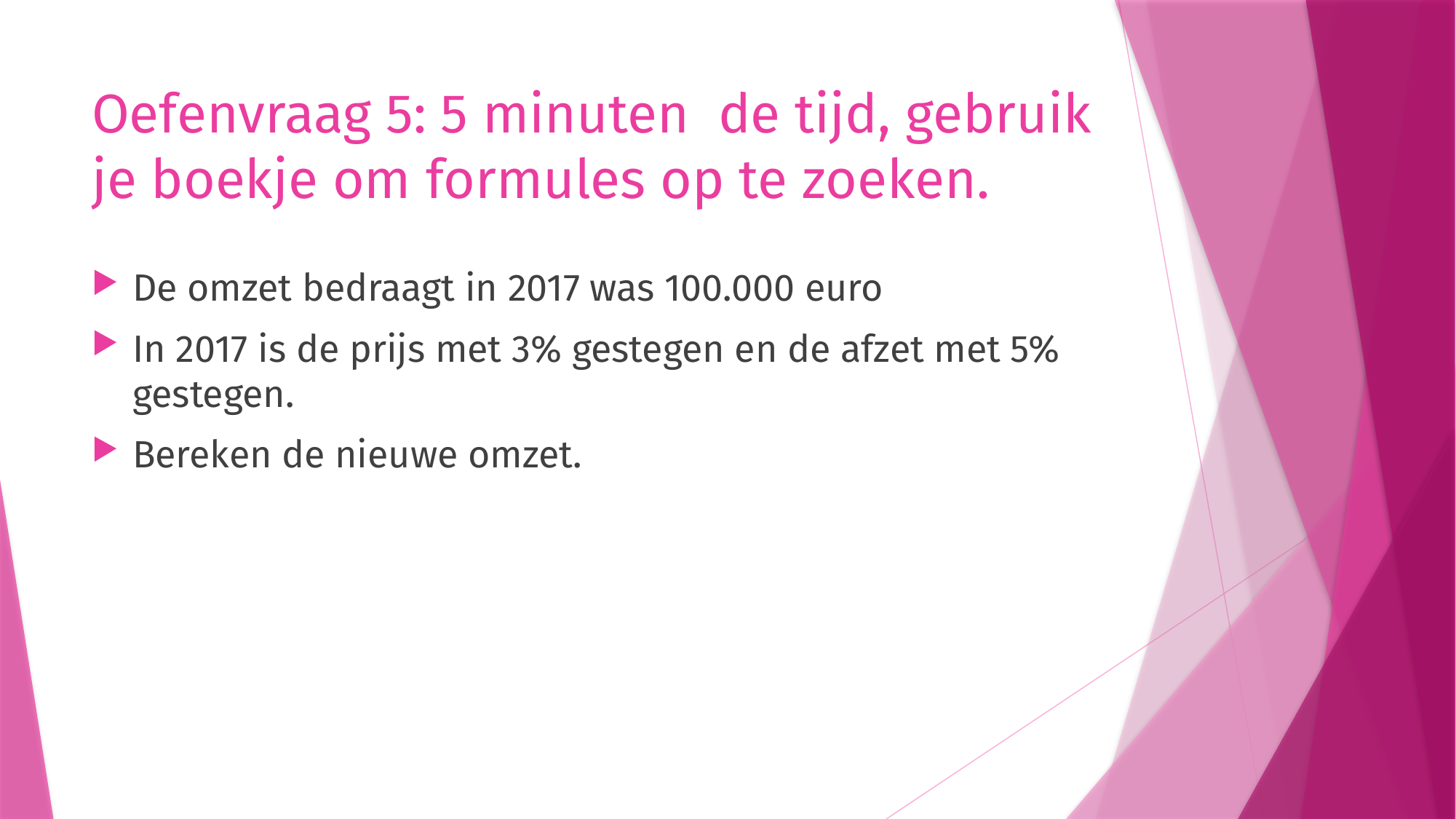

# Oefenvraag 5: 5 minuten  de tijd, gebruik je boekje om formules op te zoeken.
De omzet bedraagt in 2017 was 100.000 euro
In 2017 is de prijs met 3% gestegen en de afzet met 5% gestegen.
Bereken de nieuwe omzet.